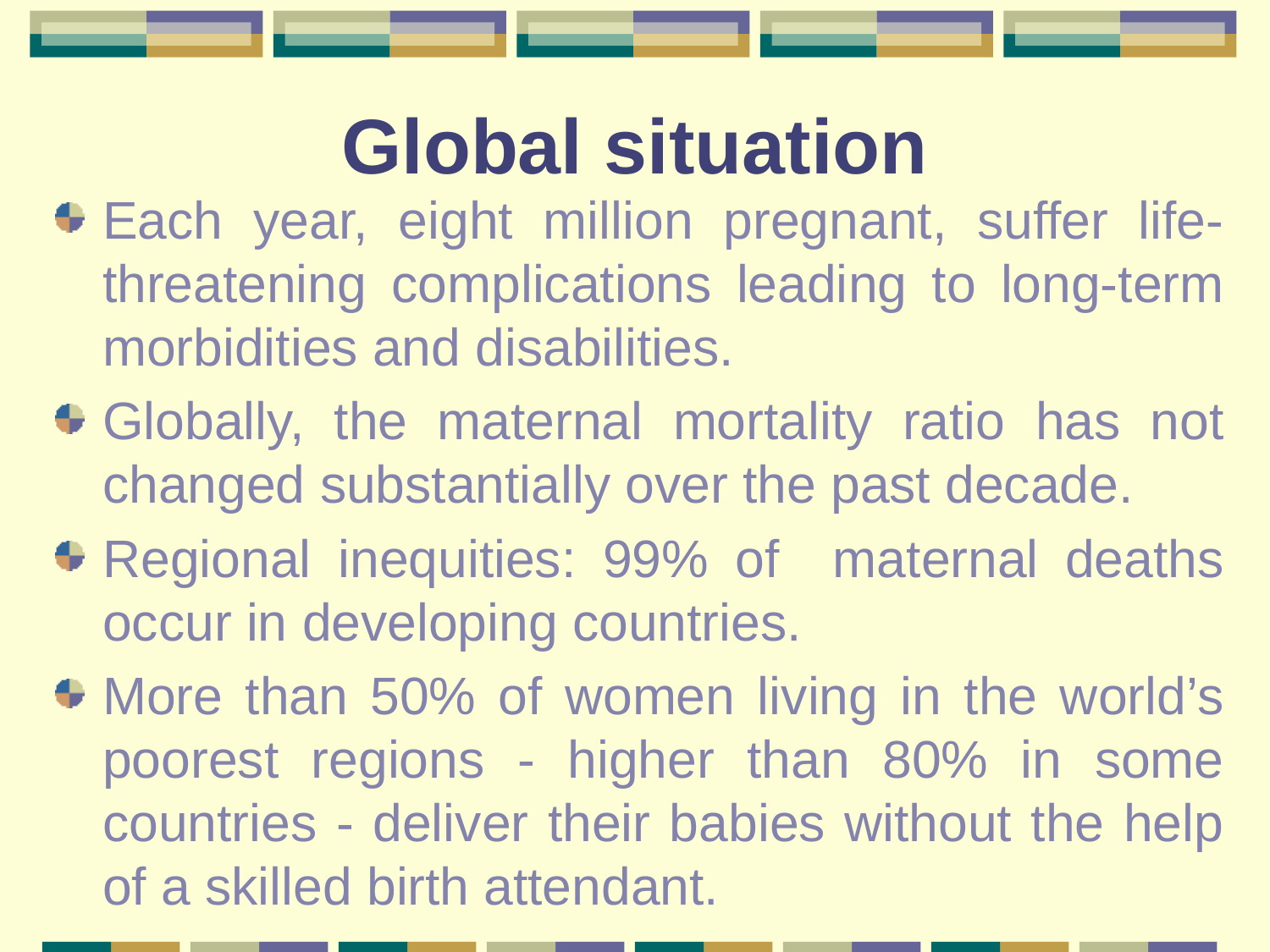

# Global situation
Each year, eight million pregnant, suffer life-threatening complications leading to long-term morbidities and disabilities.
Globally, the maternal mortality ratio has not changed substantially over the past decade.
Regional inequities: 99% of  maternal deaths occur in developing countries.
More than 50% of women living in the world’s poorest regions - higher than 80% in some countries - deliver their babies without the help of a skilled birth attendant.